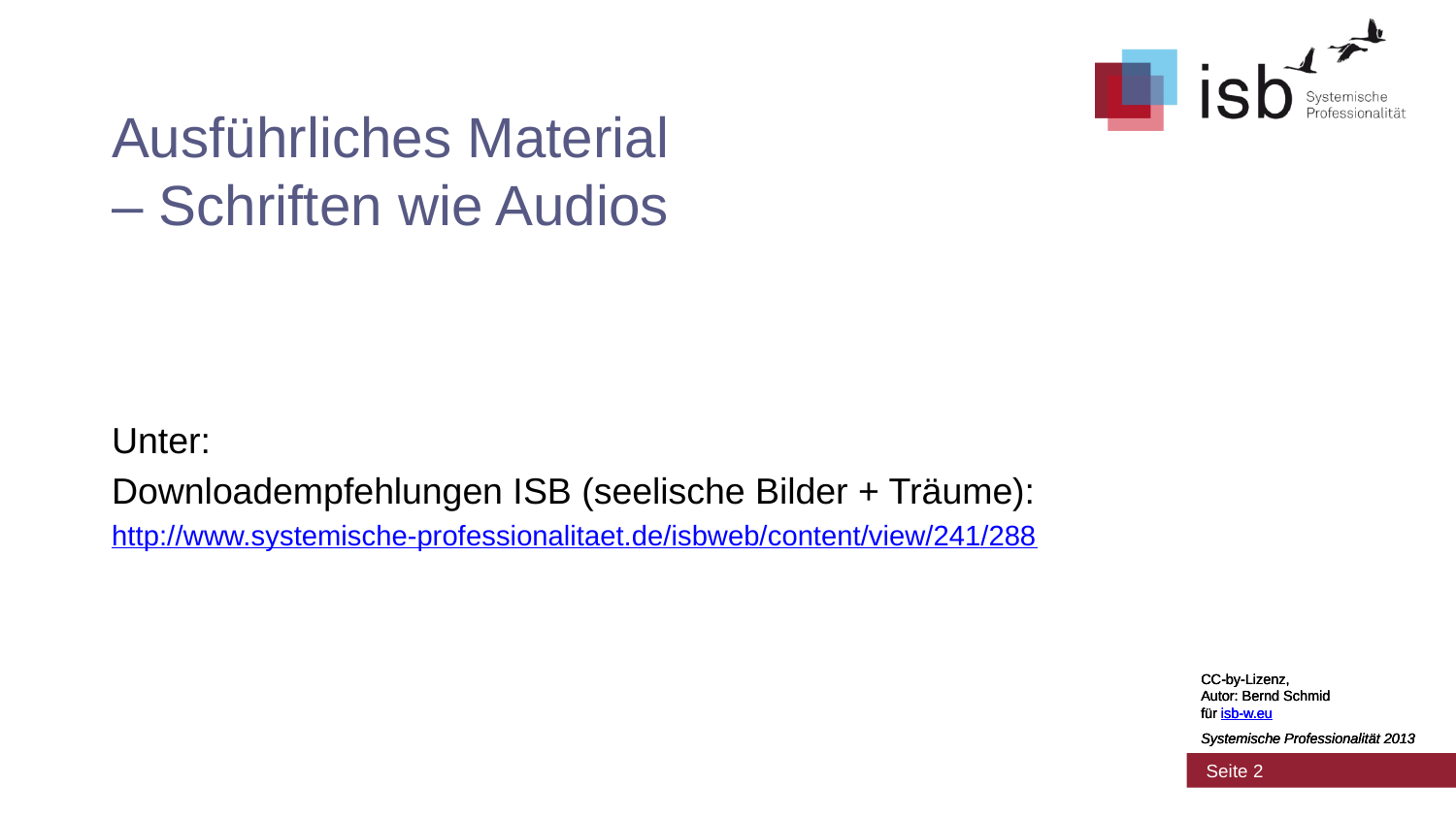

# Ausführliches Material – Schriften wie Audios
Unter:
Downloadempfehlungen ISB (seelische Bilder + Träume):
http://www.systemische-professionalitaet.de/isbweb/content/view/241/288

CC-by-Lizenz,
Autor: Bernd Schmid
für isb-w.eu
Systemische Professionalität 2013

CC-by-Lizenz,
Autor: Bernd Schmid
für isb-w.eu
Systemische Professionalität 2013
 Seite 2